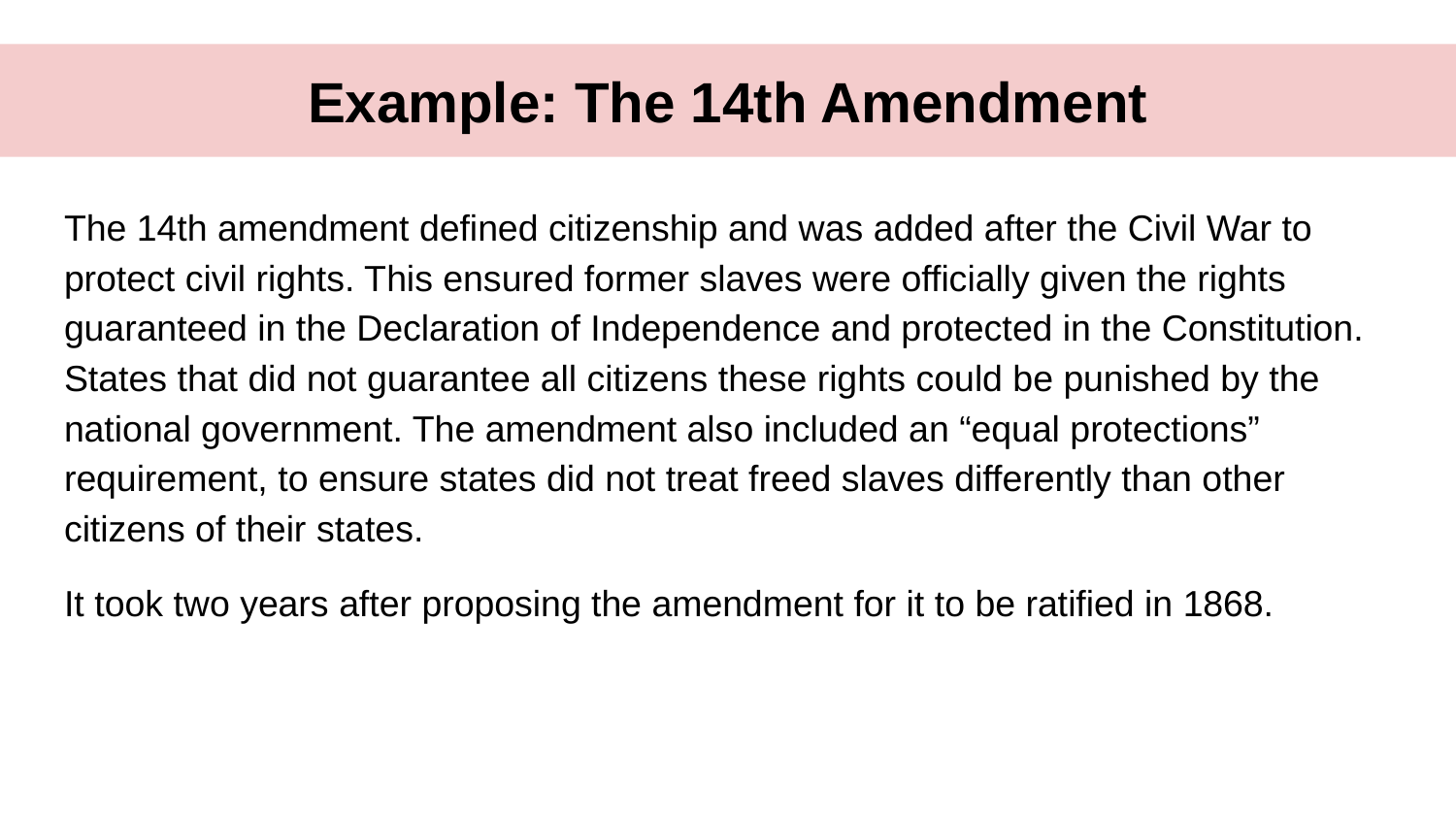

Example: The 14th Amendment
The 14th amendment defined citizenship and was added after the Civil War to protect civil rights. This ensured former slaves were officially given the rights guaranteed in the Declaration of Independence and protected in the Constitution. States that did not guarantee all citizens these rights could be punished by the national government. The amendment also included an “equal protections” requirement, to ensure states did not treat freed slaves differently than other citizens of their states.
It took two years after proposing the amendment for it to be ratified in 1868.